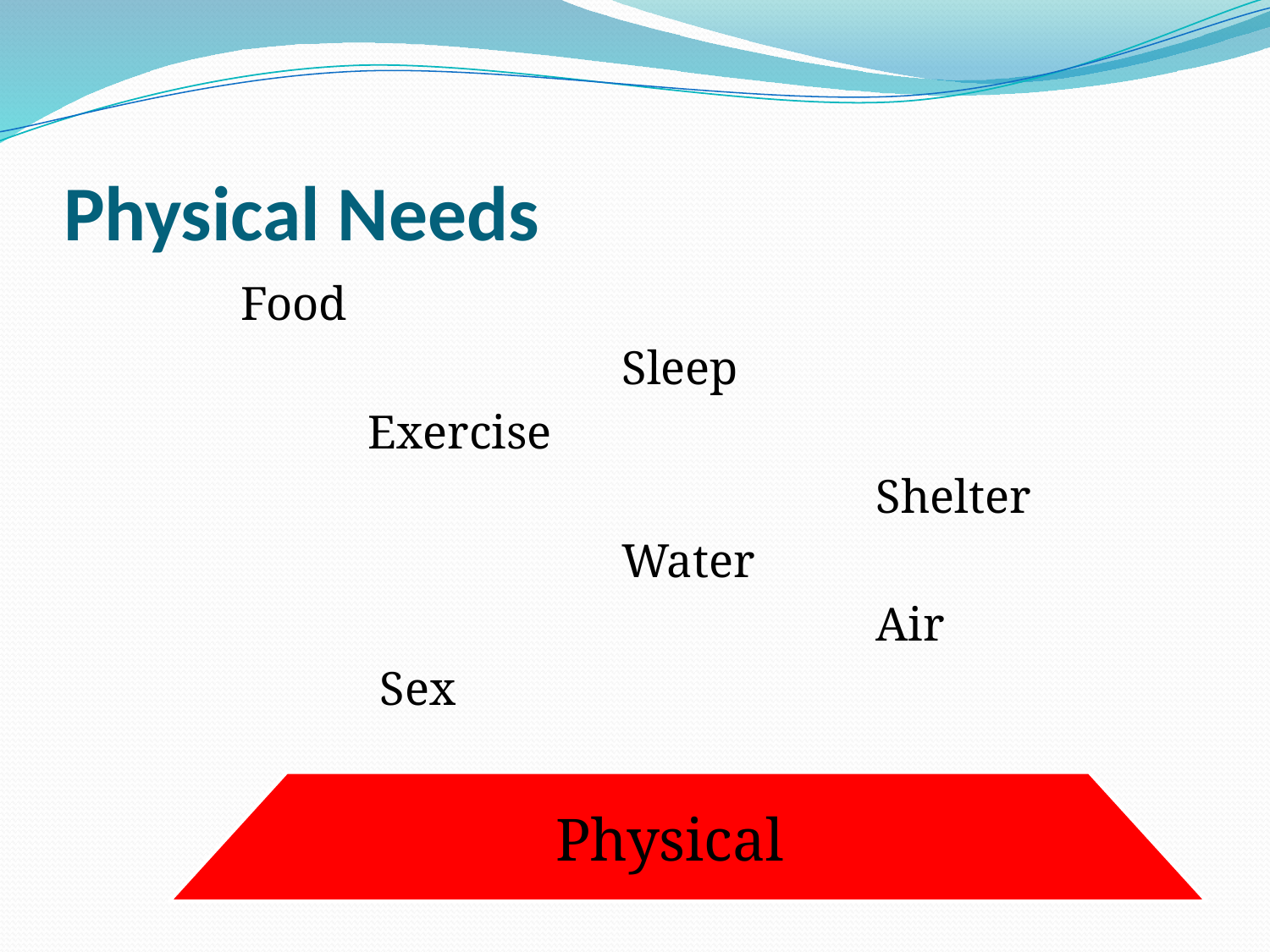

# Physical Needs
		Food
					Sleep
			Exercise
							Shelter
					Water
							Air
			 Sex

Physical